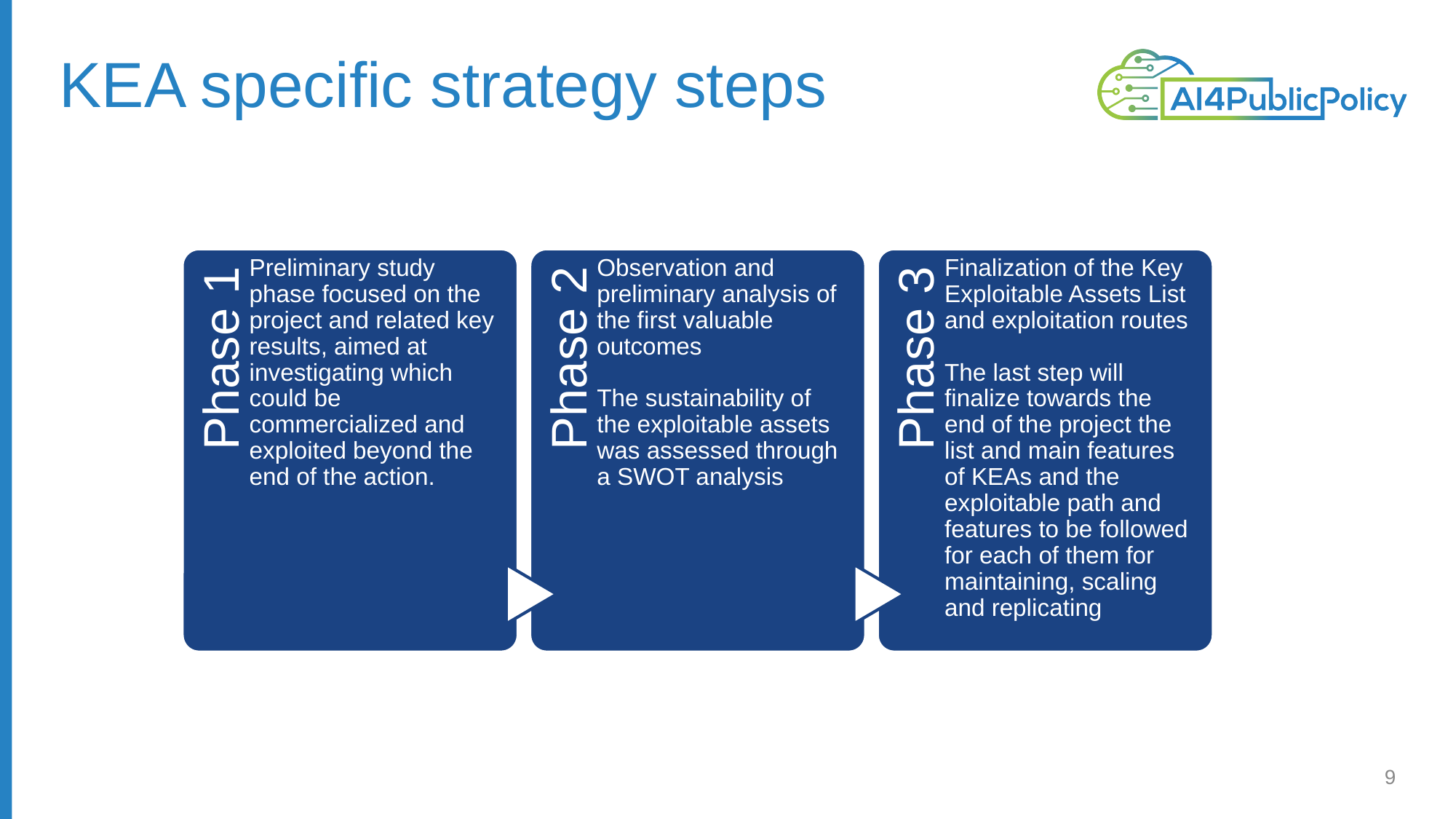

# KEA specific strategy steps

Preliminary study phase focused on the project and related key results, aimed at investigating which could be commercialized and exploited beyond the end of the action.

Observation and preliminary analysis of the first valuable outcomes

The sustainability of the exploitable assets was assessed through a SWOT analysis

Finalization of the Key Exploitable Assets List and exploitation routes

The last step will finalize towards the end of the project the list and main features of KEAs and the exploitable path and features to be followed for each of them for maintaining, scaling and replicating
Phase 1
Phase 2
Phase 3

9